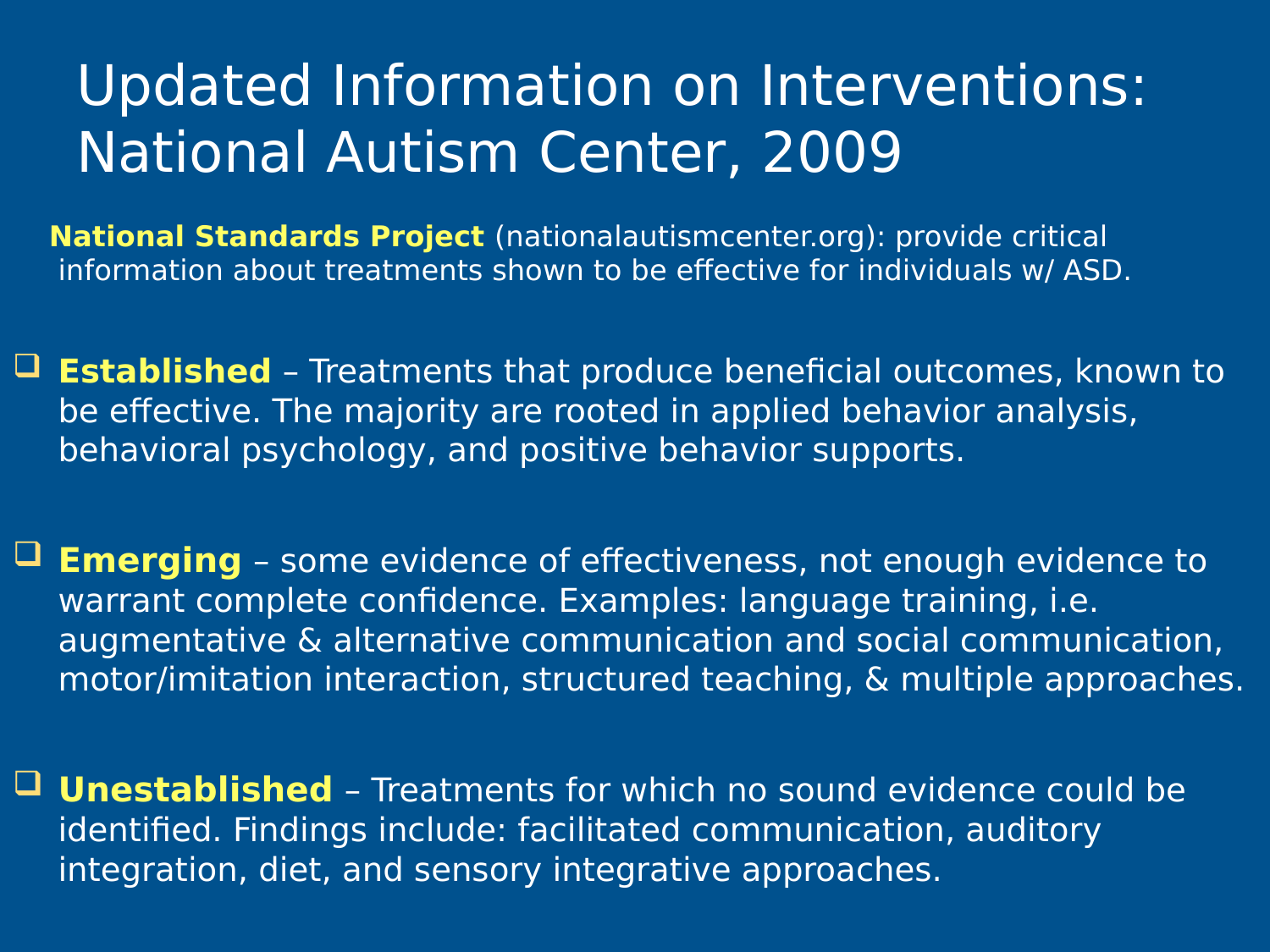

# Updated Information on Interventions: National Autism Center, 2009
    National Standards Project (nationalautismcenter.org): provide critical information about treatments shown to be effective for individuals w/ ASD.

Established – Treatments that produce beneficial outcomes, known to be effective. The majority are rooted in applied behavior analysis, behavioral psychology, and positive behavior supports.

Emerging – some evidence of effectiveness, not enough evidence to warrant complete confidence. Examples: language training, i.e. augmentative & alternative communication and social communication, motor/imitation interaction, structured teaching, & multiple approaches.

Unestablished – Treatments for which no sound evidence could be identified. Findings include: facilitated communication, auditory  integration, diet, and sensory integrative approaches.